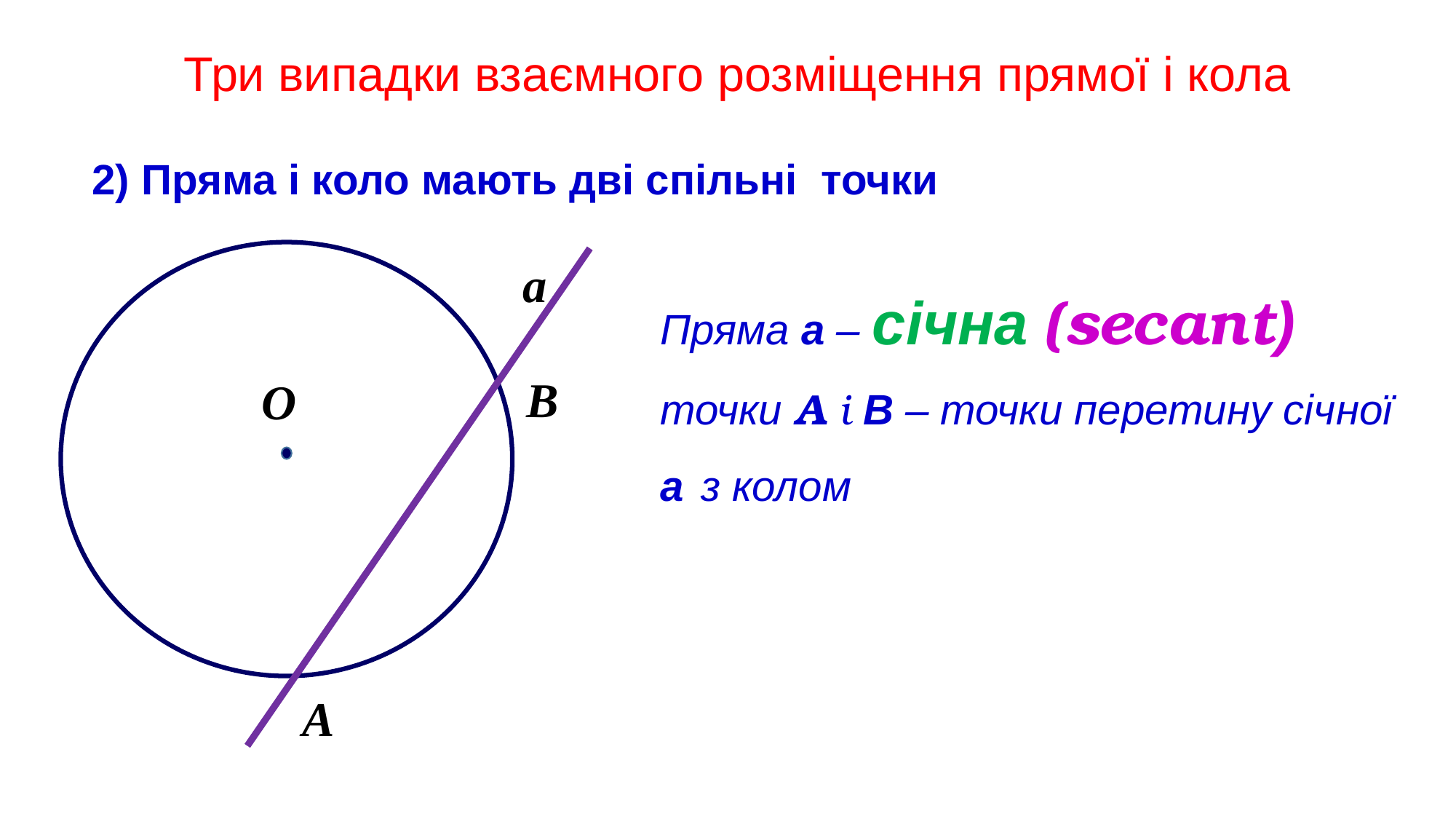

Три випадки взаємного розміщення прямої і кола
2) Пряма і коло мають дві спільні  точки

Пряма а – січна (secant)
точки A i B – точки перетину січної a з колом
a
B
O

A